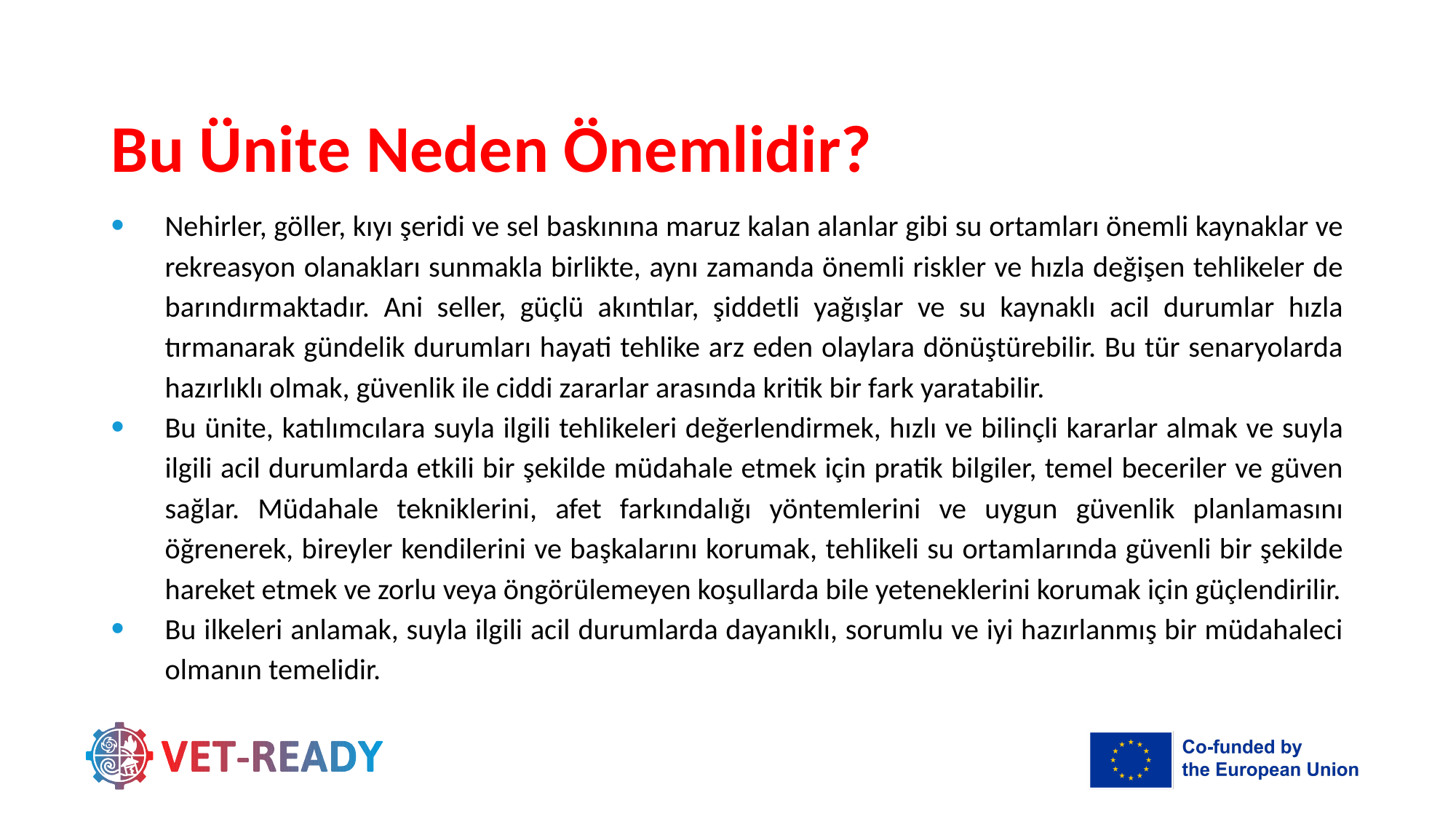

# Bu Ünite Neden Önemlidir?
Nehirler, göller, kıyı şeridi ve sel baskınına maruz kalan alanlar gibi su ortamları önemli kaynaklar ve rekreasyon olanakları sunmakla birlikte, aynı zamanda önemli riskler ve hızla değişen tehlikeler de barındırmaktadır. Ani seller, güçlü akıntılar, şiddetli yağışlar ve su kaynaklı acil durumlar hızla tırmanarak gündelik durumları hayati tehlike arz eden olaylara dönüştürebilir. Bu tür senaryolarda hazırlıklı olmak, güvenlik ile ciddi zararlar arasında kritik bir fark yaratabilir.
Bu ünite, katılımcılara suyla ilgili tehlikeleri değerlendirmek, hızlı ve bilinçli kararlar almak ve suyla ilgili acil durumlarda etkili bir şekilde müdahale etmek için pratik bilgiler, temel beceriler ve güven sağlar. Müdahale tekniklerini, afet farkındalığı yöntemlerini ve uygun güvenlik planlamasını öğrenerek, bireyler kendilerini ve başkalarını korumak, tehlikeli su ortamlarında güvenli bir şekilde hareket etmek ve zorlu veya öngörülemeyen koşullarda bile yeteneklerini korumak için güçlendirilir.
Bu ilkeleri anlamak, suyla ilgili acil durumlarda dayanıklı, sorumlu ve iyi hazırlanmış bir müdahaleci olmanın temelidir.